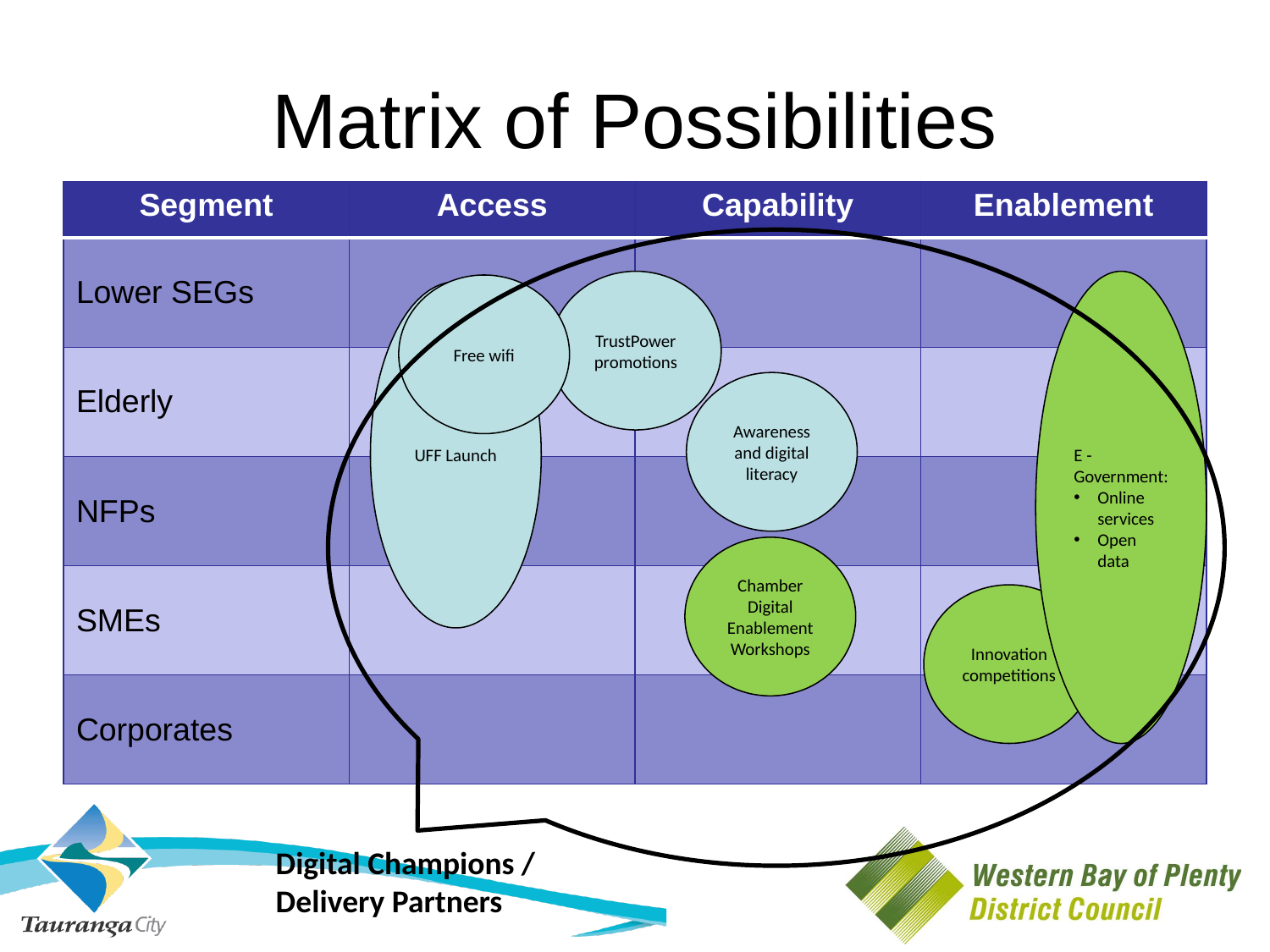

# Matrix of Possibilities
| Segment | Access | Capability | Enablement |
| --- | --- | --- | --- |
| Lower SEGs |  |  |  |
| Elderly |  |  |  |
| NFPs |  |  |  |
| SMEs |  |  |  |
| Corporates |  |  |  |

TrustPower promotions
E - Government:
Online services
Open data
Free wifi
UFF Launch
Awareness and digital literacy
Chamber Digital Enablement Workshops
Innovation competitions
Digital Champions /
Delivery Partners